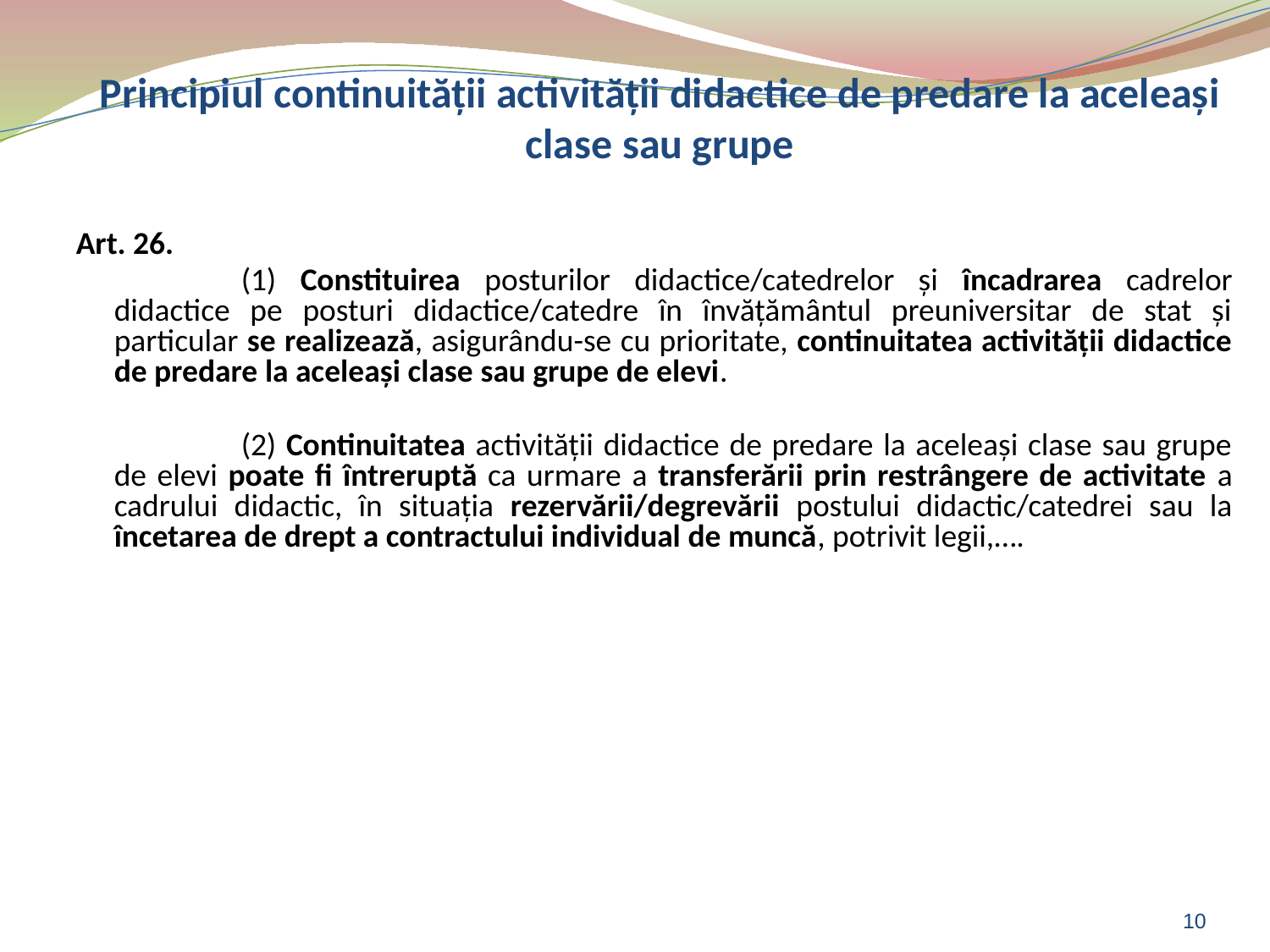

# Principiul continuităţii activităţii didactice de predare la aceleaşi clase sau grupe
Art. 26.
		(1) Constituirea posturilor didactice/catedrelor şi încadrarea cadrelor didactice pe posturi didactice/catedre în învăţământul preuniversitar de stat şi particular se realizează, asigurându-se cu prioritate, continuitatea activităţii didactice de predare la aceleaşi clase sau grupe de elevi.

		(2) Continuitatea activităţii didactice de predare la aceleaşi clase sau grupe de elevi poate fi întreruptă ca urmare a transferării prin restrângere de activitate a cadrului didactic, în situaţia rezervării/degrevării postului didactic/catedrei sau la încetarea de drept a contractului individual de muncă, potrivit legii,….
10